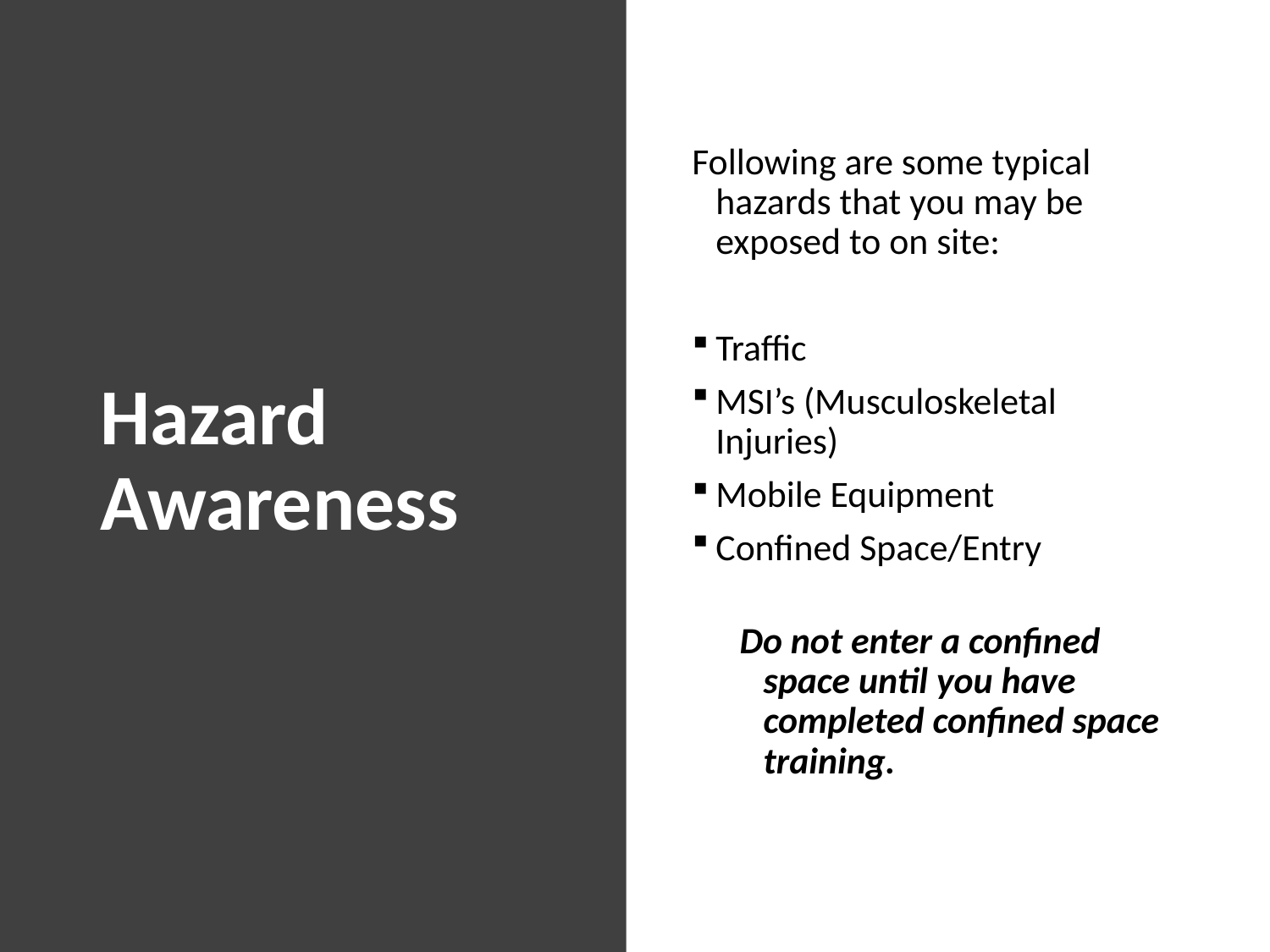

# Hazard Awareness
Following are some typical hazards that you may be exposed to on site:

Traffic
MSI’s (Musculoskeletal Injuries)
Mobile Equipment
Confined Space/Entry

Do not enter a confined space until you have completed confined space training.